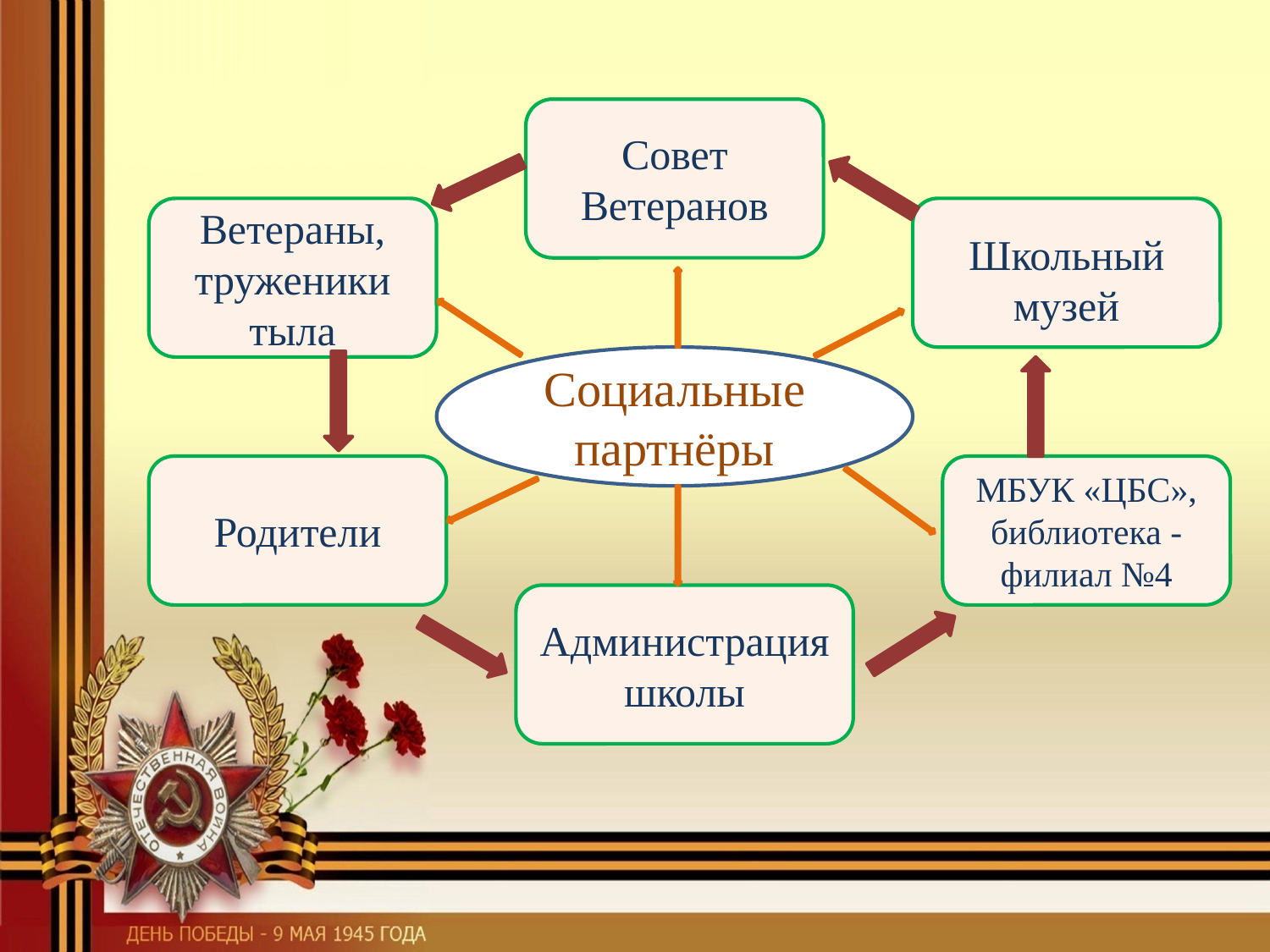

Совет Ветеранов

Ветераны, труженики тыла

Школьный музей

Социальные партнёры

Родители
МБУК «ЦБС», библиотека - филиал №4

Администрация школы